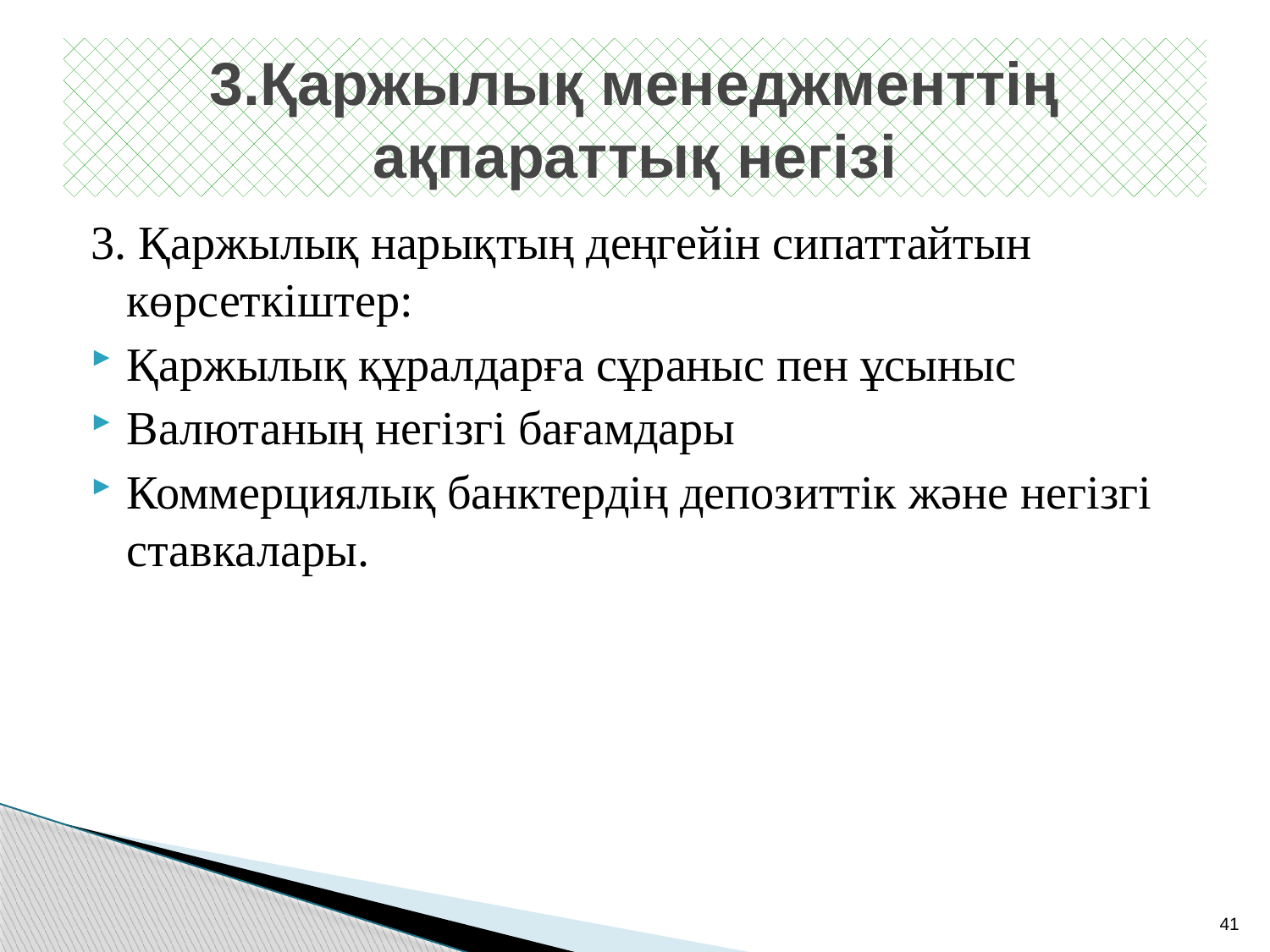

# 3.Қаржылық менеджменттің ақпараттық негізі
3. Қаржылық нарықтың деңгейін сипаттайтын көрсеткіштер:
Қаржылық құралдарға сұраныс пен ұсыныс
Валютаның негізгі бағамдары
Коммерциялық банктердің депозиттік және негізгі ставкалары.

41